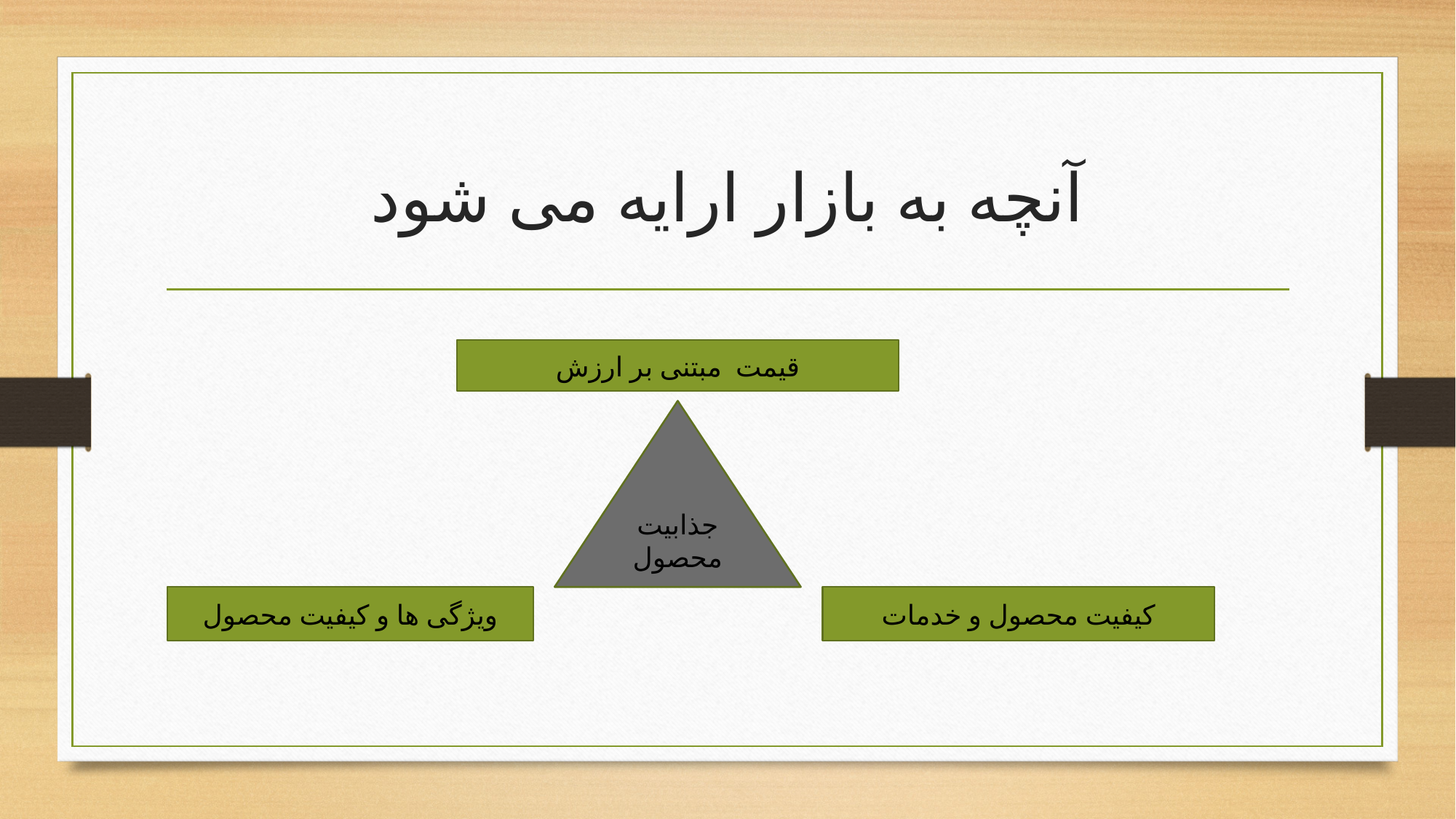

# آنچه به بازار ارایه می شود
قیمت  مبتنی بر ارزش
جذابیت محصول
ویژگی ها و کیفیت محصول
کیفیت محصول و خدمات